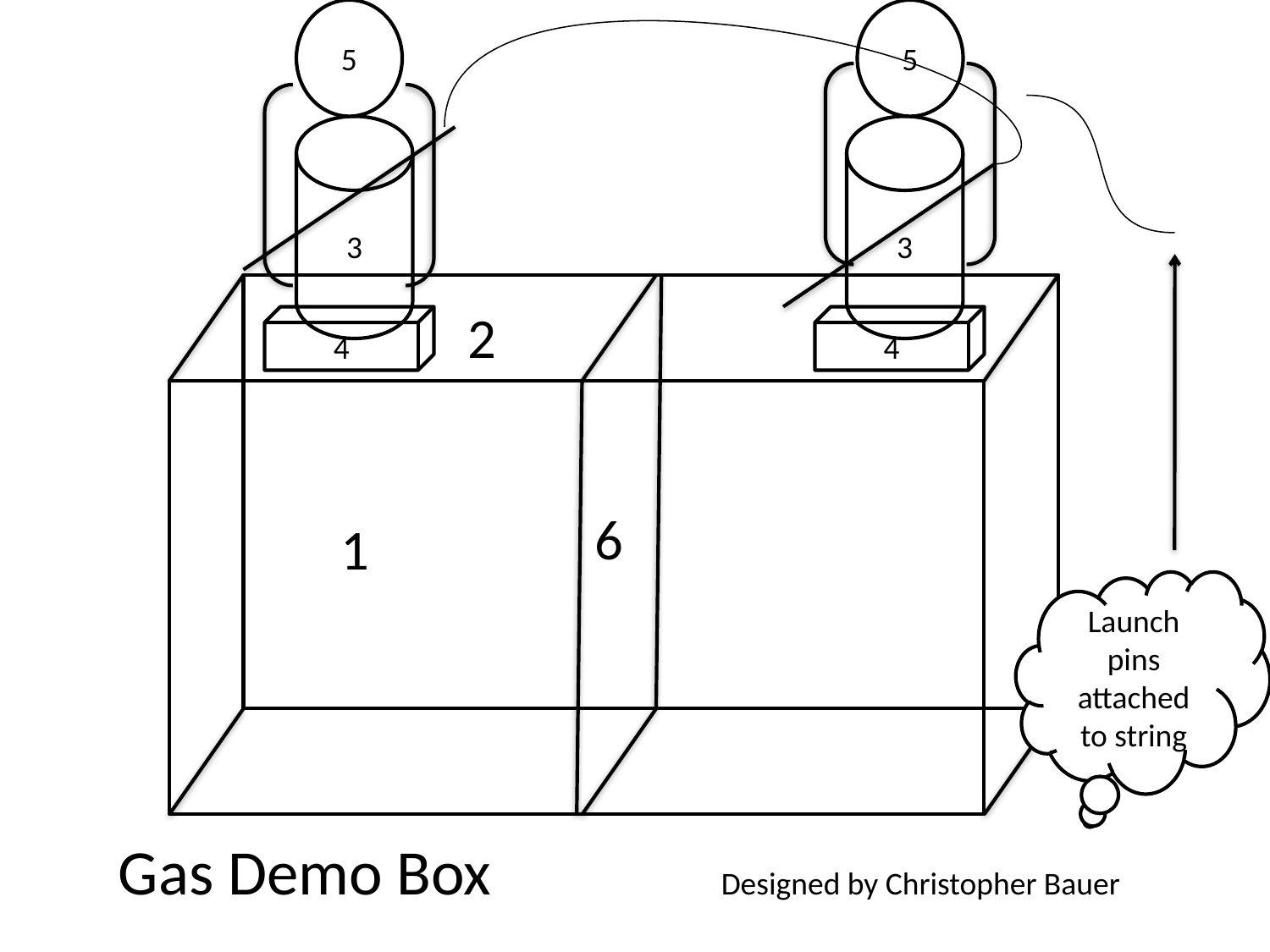

5
5

3
3

2
4
4

6
1
Launch pins attached to string
Gas Demo Box                               Designed by Christopher Bauer